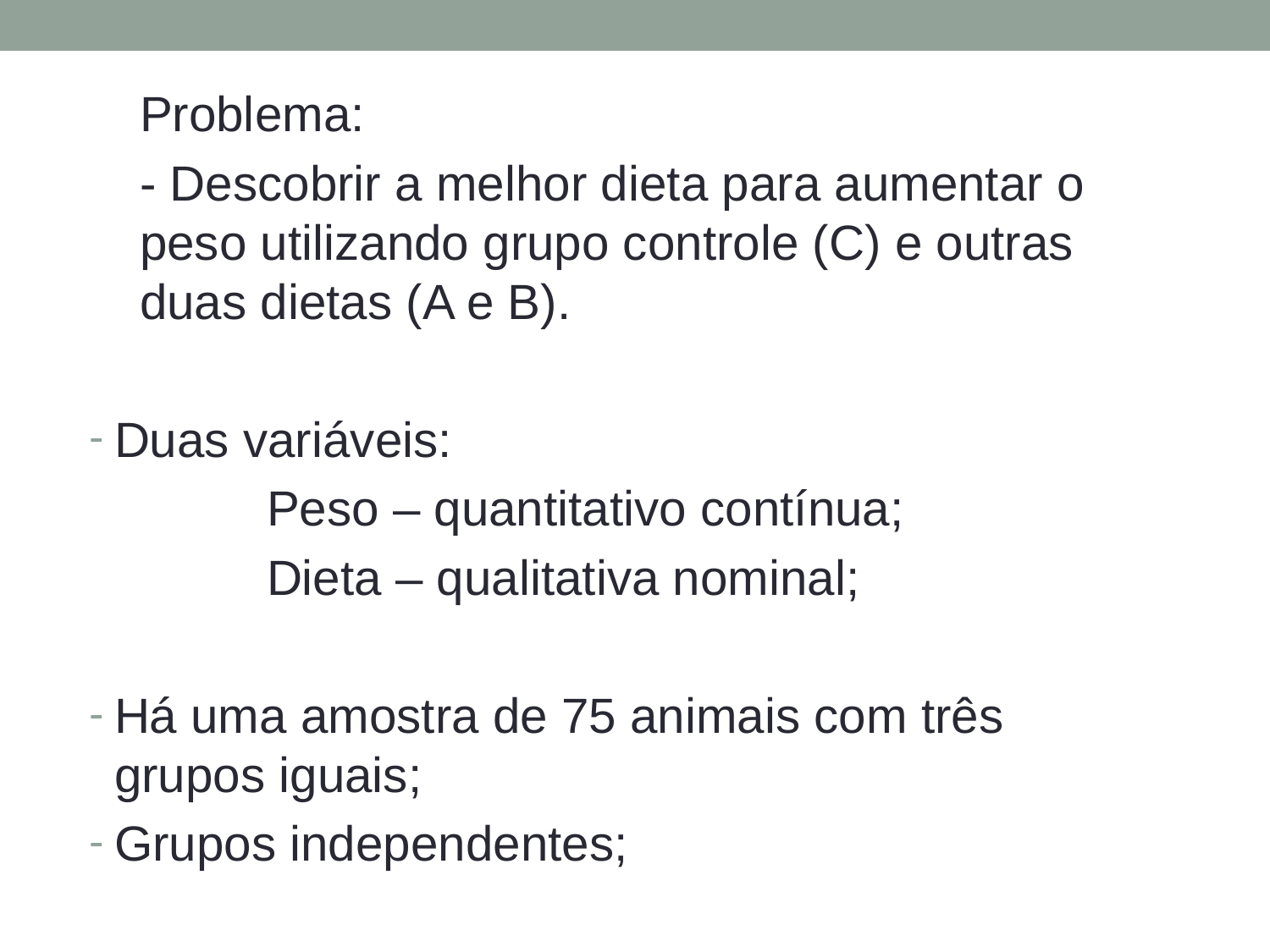

Problema:
- Descobrir a melhor dieta para aumentar o peso utilizando grupo controle (C) e outras duas dietas (A e B).

Duas variáveis:
	Peso – quantitativo contínua;
	Dieta – qualitativa nominal;

Há uma amostra de 75 animais com três grupos iguais;
Grupos independentes;